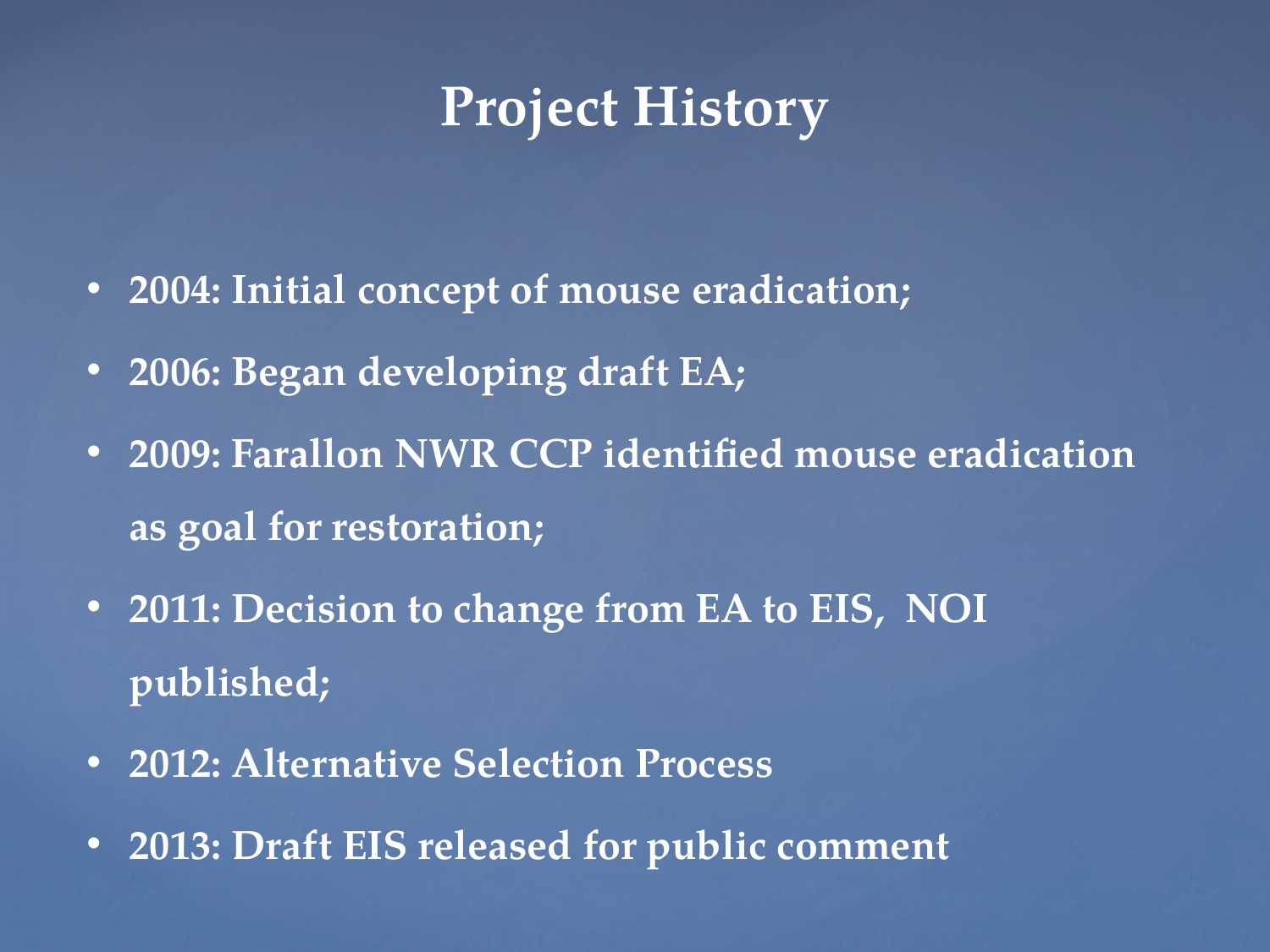

Project History
2004: Initial concept of mouse eradication;
2006: Began developing draft EA;
2009: Farallon NWR CCP identified mouse eradication as goal for restoration;
2011: Decision to change from EA to EIS,  NOI published;
2012: Alternative Selection Process
2013: Draft EIS released for public comment